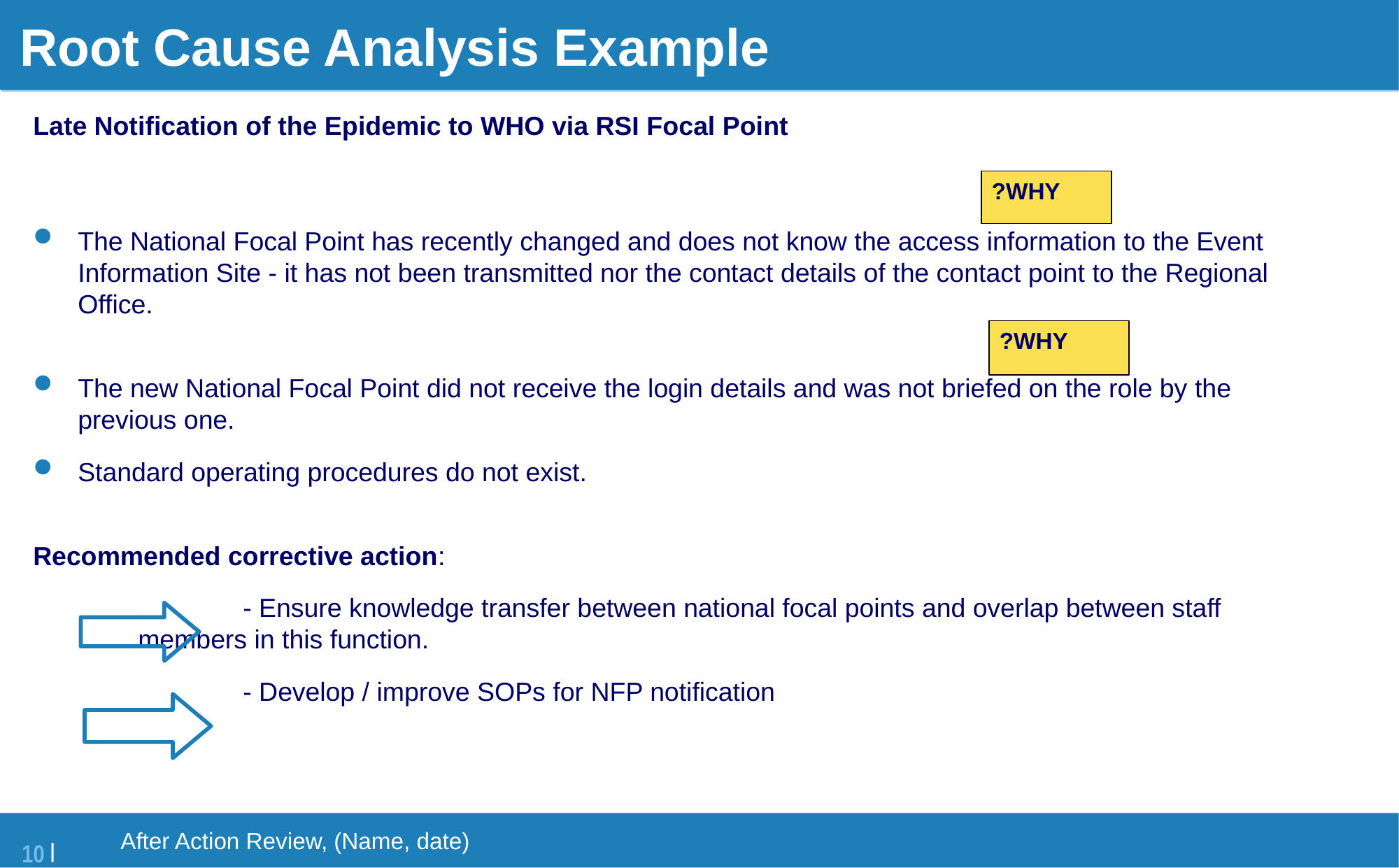

# Root Cause Analysis Example
Late Notification of the Epidemic to WHO via RSI Focal Point
The National Focal Point has recently changed and does not know the access information to the Event Information Site - it has not been transmitted nor the contact details of the contact point to the Regional Office.
The new National Focal Point did not receive the login details and was not briefed on the role by the previous one.
Standard operating procedures do not exist.
Recommended corrective action:
		- Ensure knowledge transfer between national focal points and overlap between staff 		members in this function.
		- Develop / improve SOPs for NFP notification
WHY?
WHY?